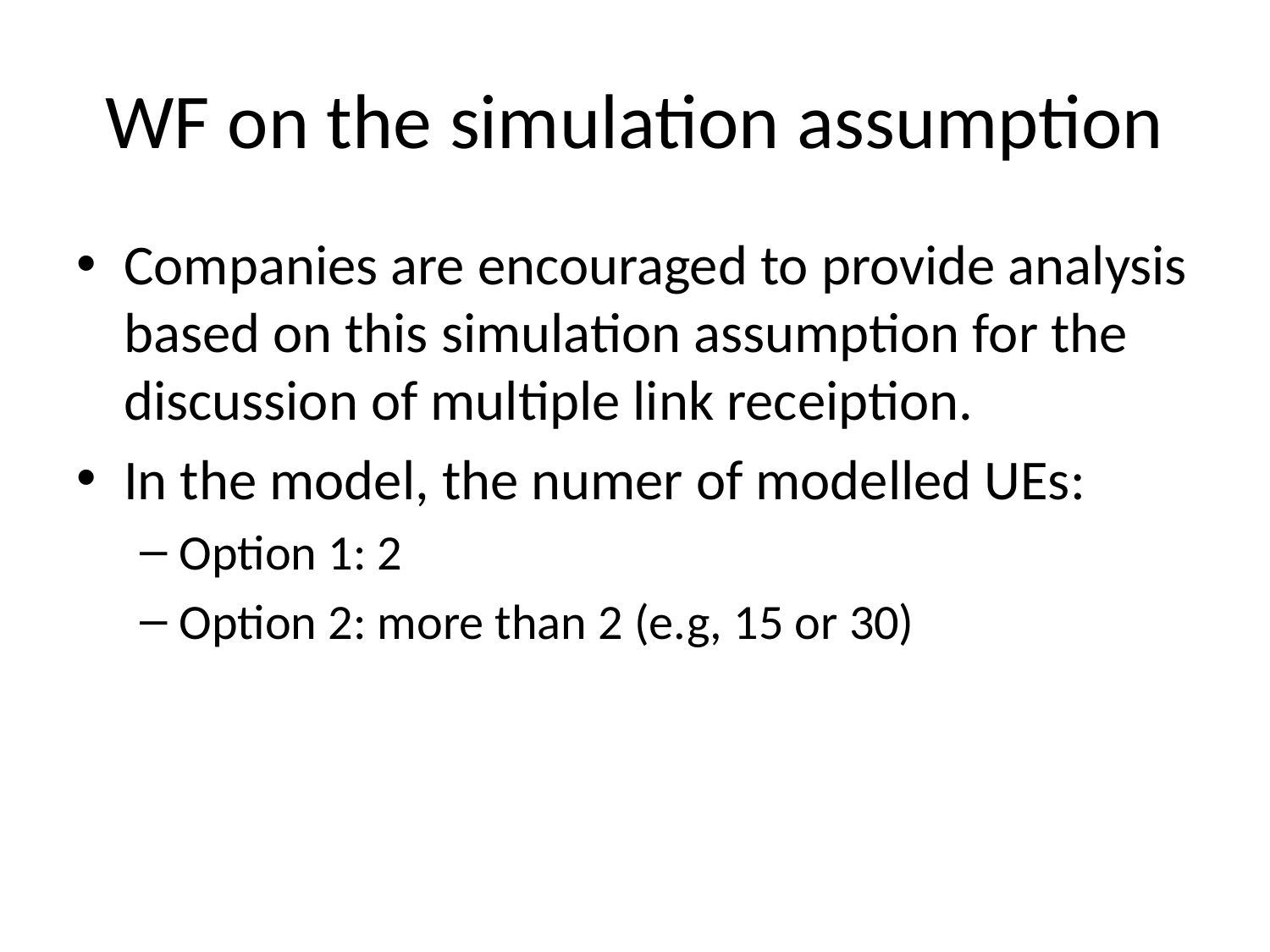

# WF on the simulation assumption
Companies are encouraged to provide analysis based on this simulation assumption for the discussion of multiple link receiption.
In the model, the numer of modelled UEs:
Option 1: 2
Option 2: more than 2 (e.g, 15 or 30)